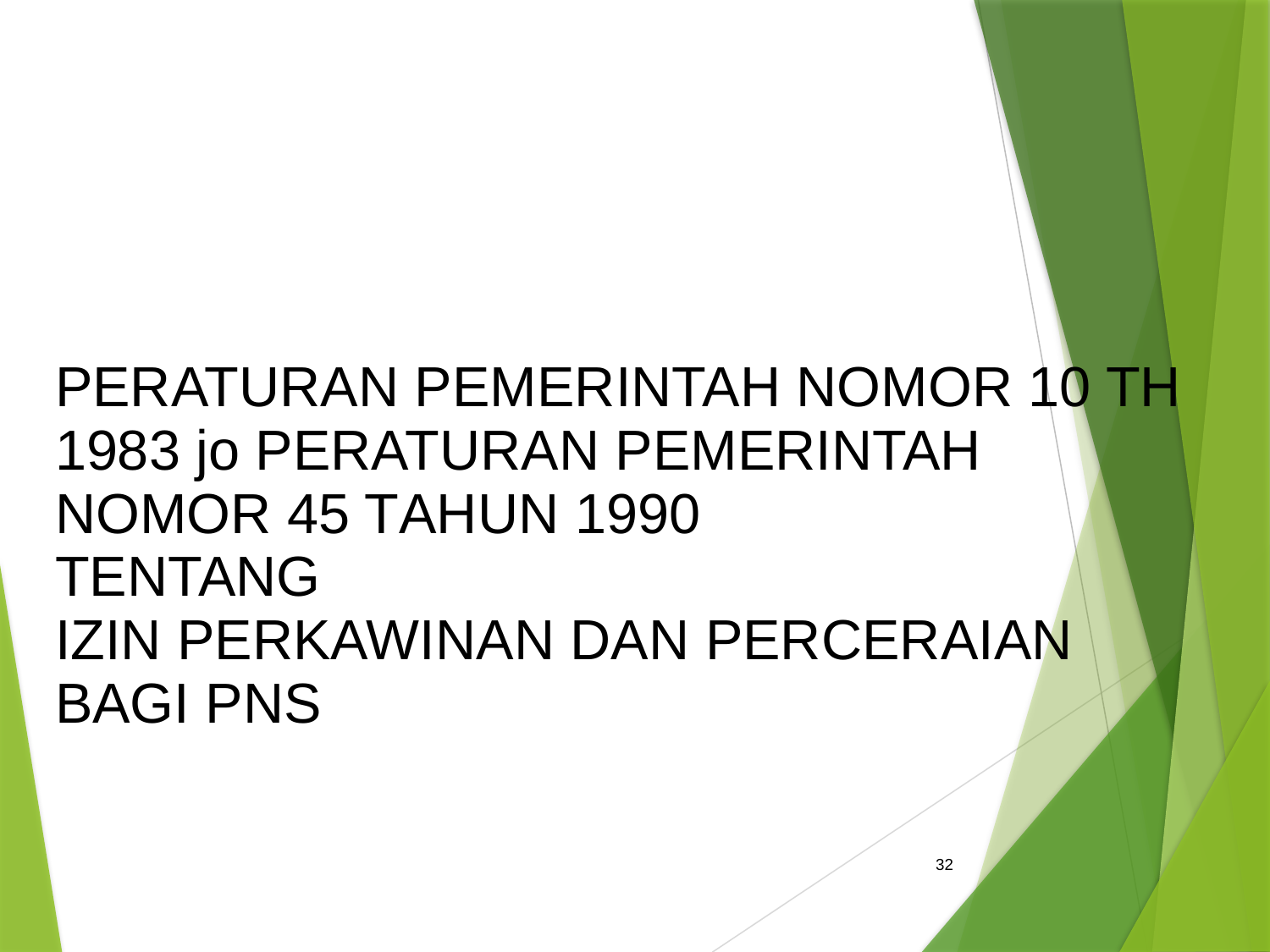

# PERATURAN PEMERINTAH NOMOR 10 TH 1983 jo PERATURAN PEMERINTAH NOMOR 45 TAHUN 1990 TENTANG IZIN PERKAWINAN DAN PERCERAIAN BAGI PNS
32